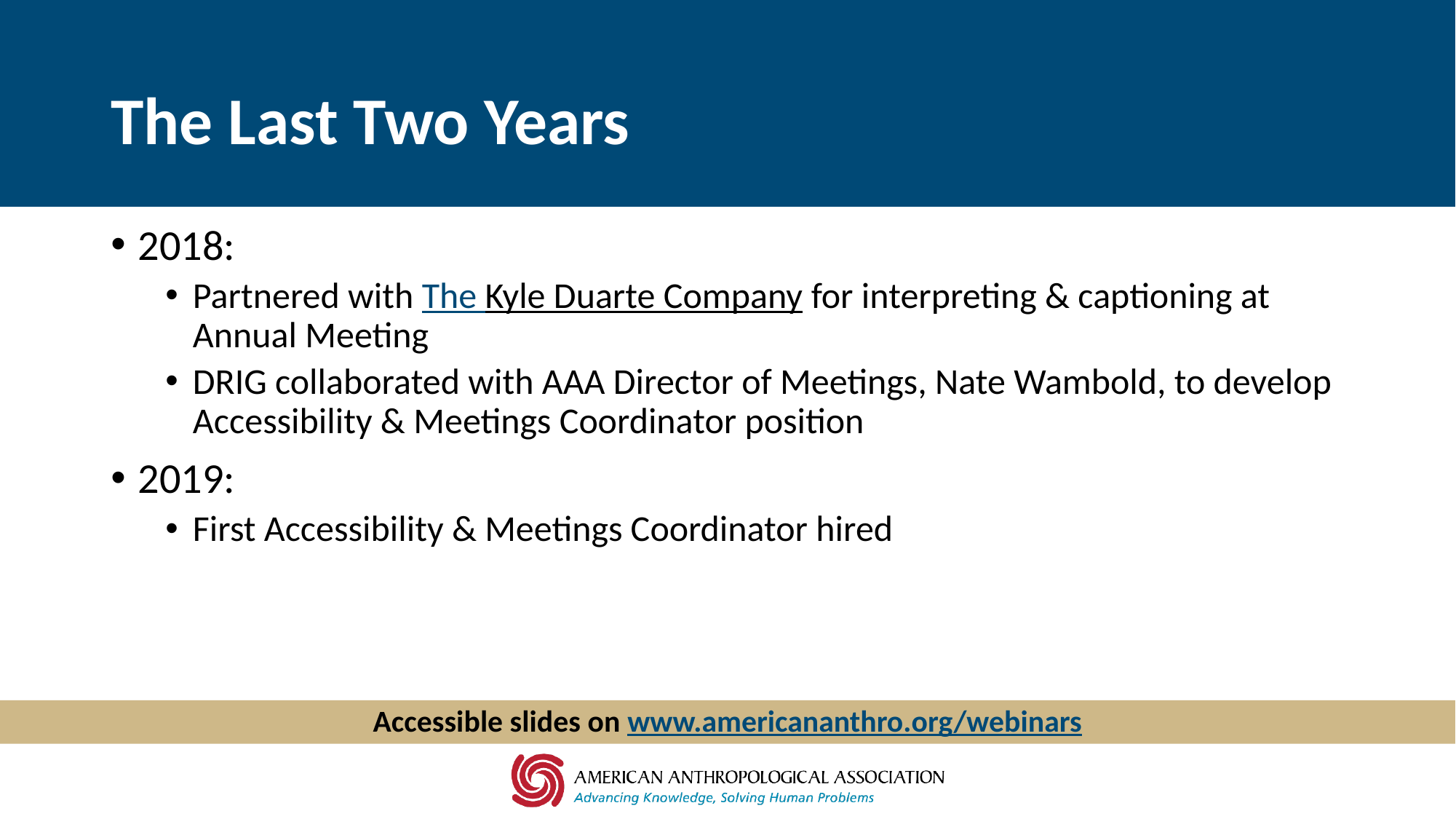

# The Last Two Years
2018:
Partnered with The Kyle Duarte Company for interpreting & captioning at Annual Meeting
DRIG collaborated with AAA Director of Meetings, Nate Wambold, to develop Accessibility & Meetings Coordinator position
2019:
First Accessibility & Meetings Coordinator hired

Accessible slides on www.americananthro.org/webinars